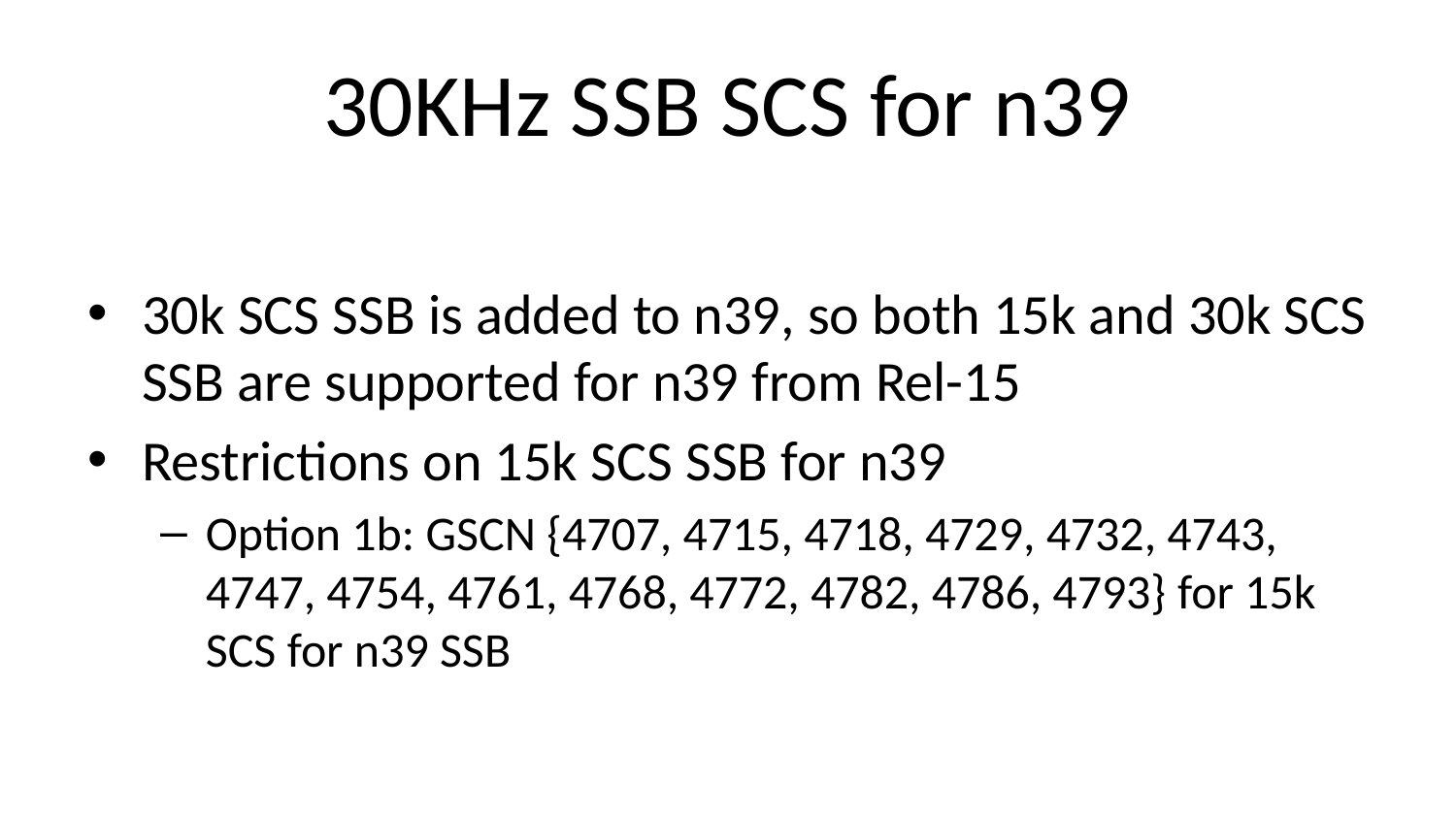

# 30KHz SSB SCS for n39

30k SCS SSB is added to n39, so both 15k and 30k SCS SSB are supported for n39 from Rel-15
Restrictions on 15k SCS SSB for n39
Option 1b: GSCN {4707, 4715, 4718, 4729, 4732, 4743, 4747, 4754, 4761, 4768, 4772, 4782, 4786, 4793} for 15k SCS for n39 SSB